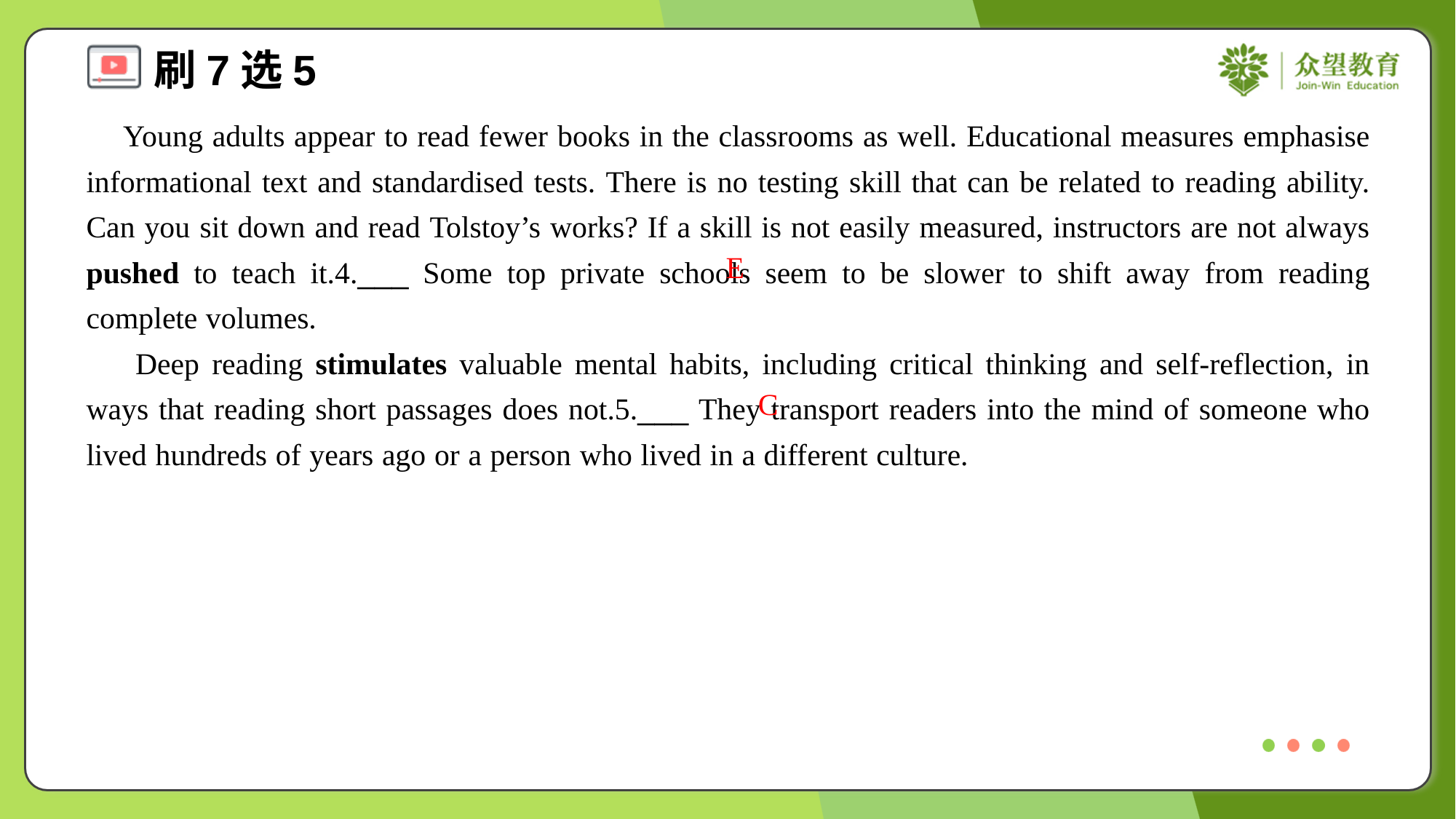

Young adults appear to read fewer books in the classrooms as well. Educational measures emphasise informational text and standardised tests. There is no testing skill that can be related to reading ability. Can you sit down and read Tolstoy’s works? If a skill is not easily measured, instructors are not always pushed to teach it.4.___ Some top private schools seem to be slower to shift away from reading complete volumes.
    Deep reading stimulates valuable mental habits, including critical thinking and self-reflection, in ways that reading short passages does not.5.___ They transport readers into the mind of someone who lived hundreds of years ago or a person who lived in a different culture.
E
C